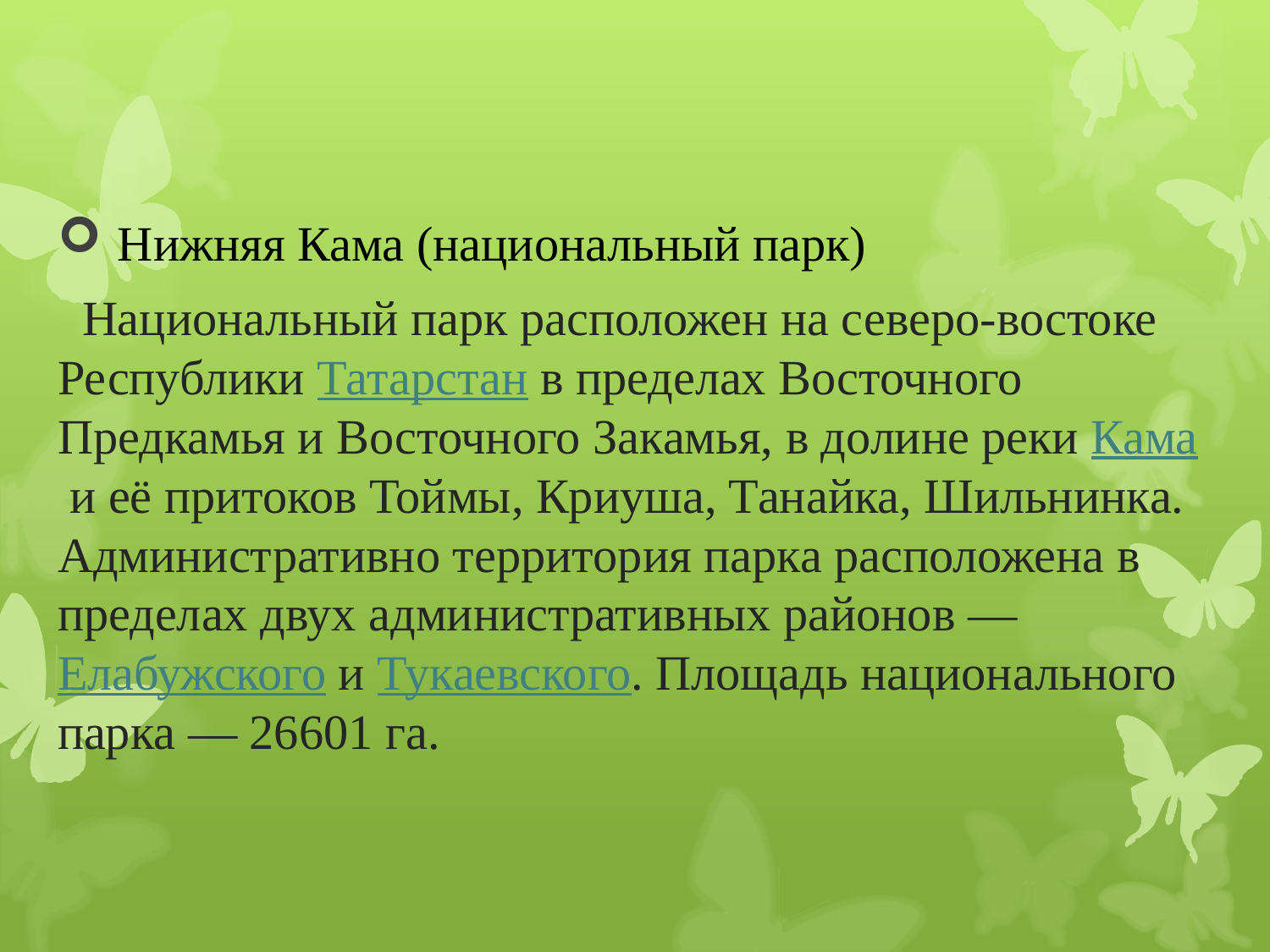

Нижняя Кама (национальный парк)
  Национальный парк расположен на северо-востоке Республики Татарстан в пределах Восточного Предкамья и Восточного Закамья, в долине реки Кама и её притоков Тоймы, Криуша, Танайка, Шильнинка. Административно территория парка расположена в пределах двух административных районов — Елабужского и Тукаевского. Площадь национального парка — 26601 га.